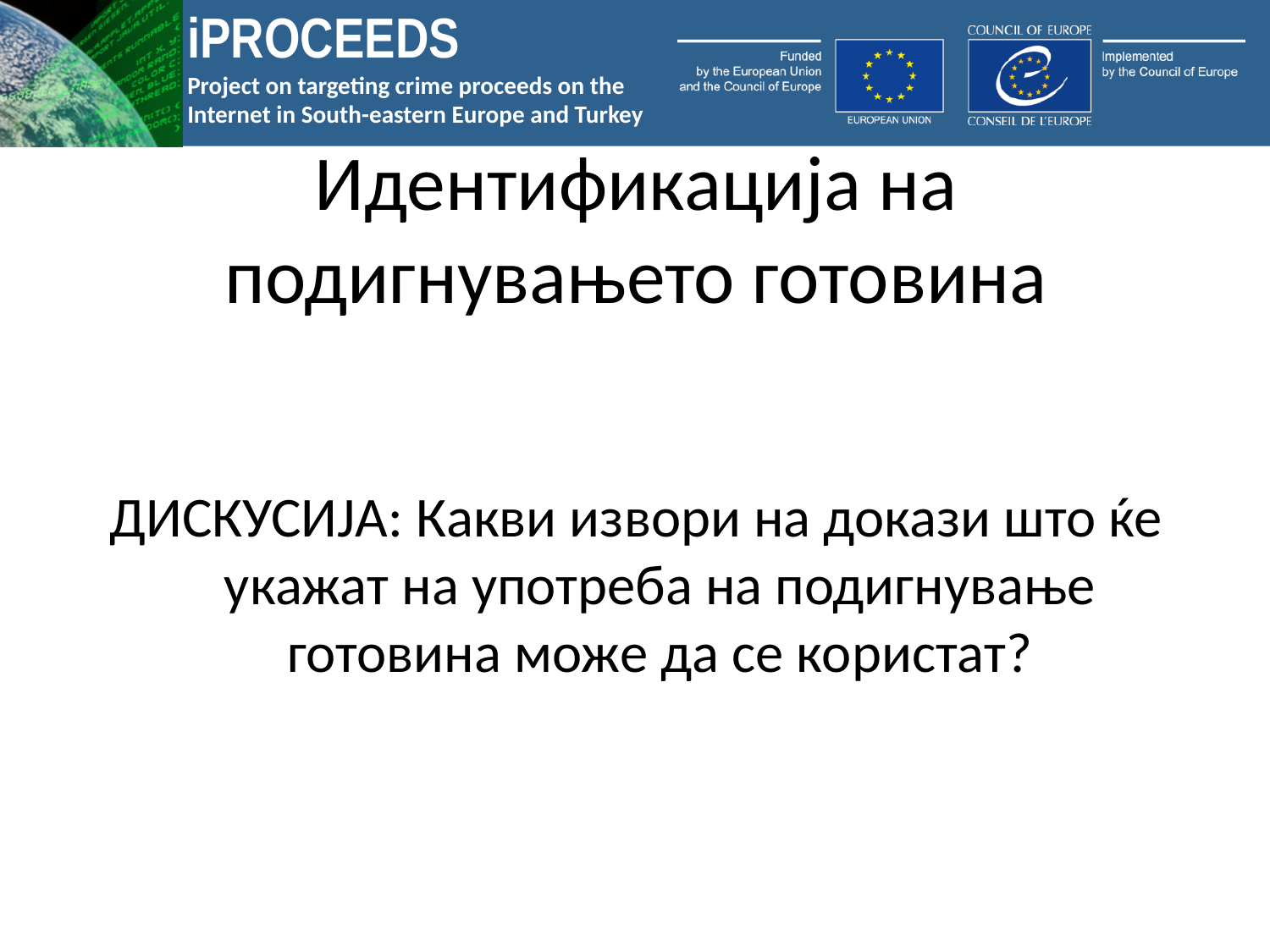

# Идентификација на подигнувањето готовина

ДИСКУСИЈА: Какви извори на докази што ќе укажат на употреба на подигнување готовина може да се користат?